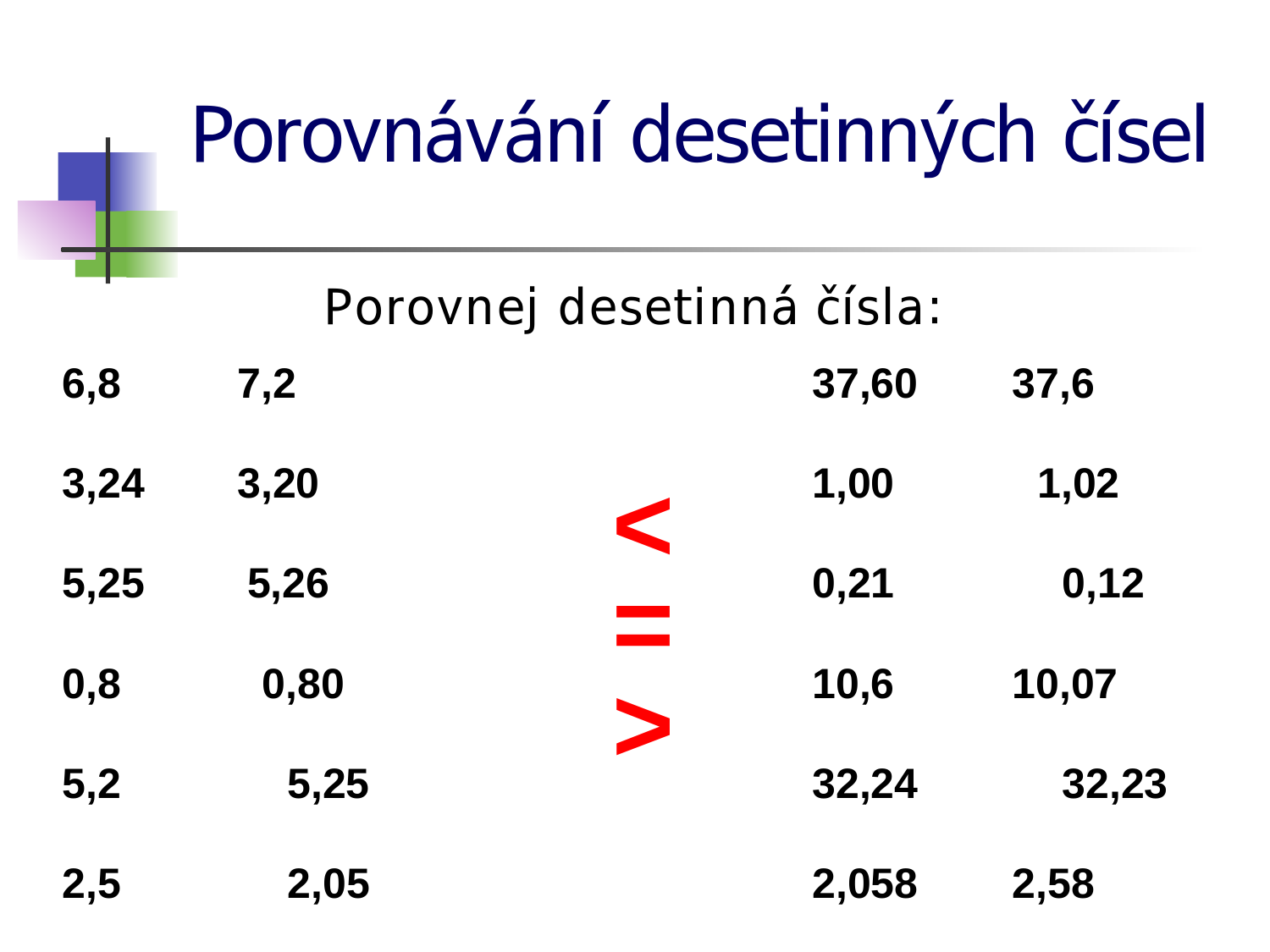

# Porovnávání desetinných čísel
Porovnej desetinná čísla:
6,8
7,2
37,60
37,6
3,24
3,20
<
1,00
1,02
5,25
5,26
=
0,21
0,12
0,8
0,80
>
10,6
10,07
32,23
5,2
5,25
32,24
2,5
2,05
2,058
2,58